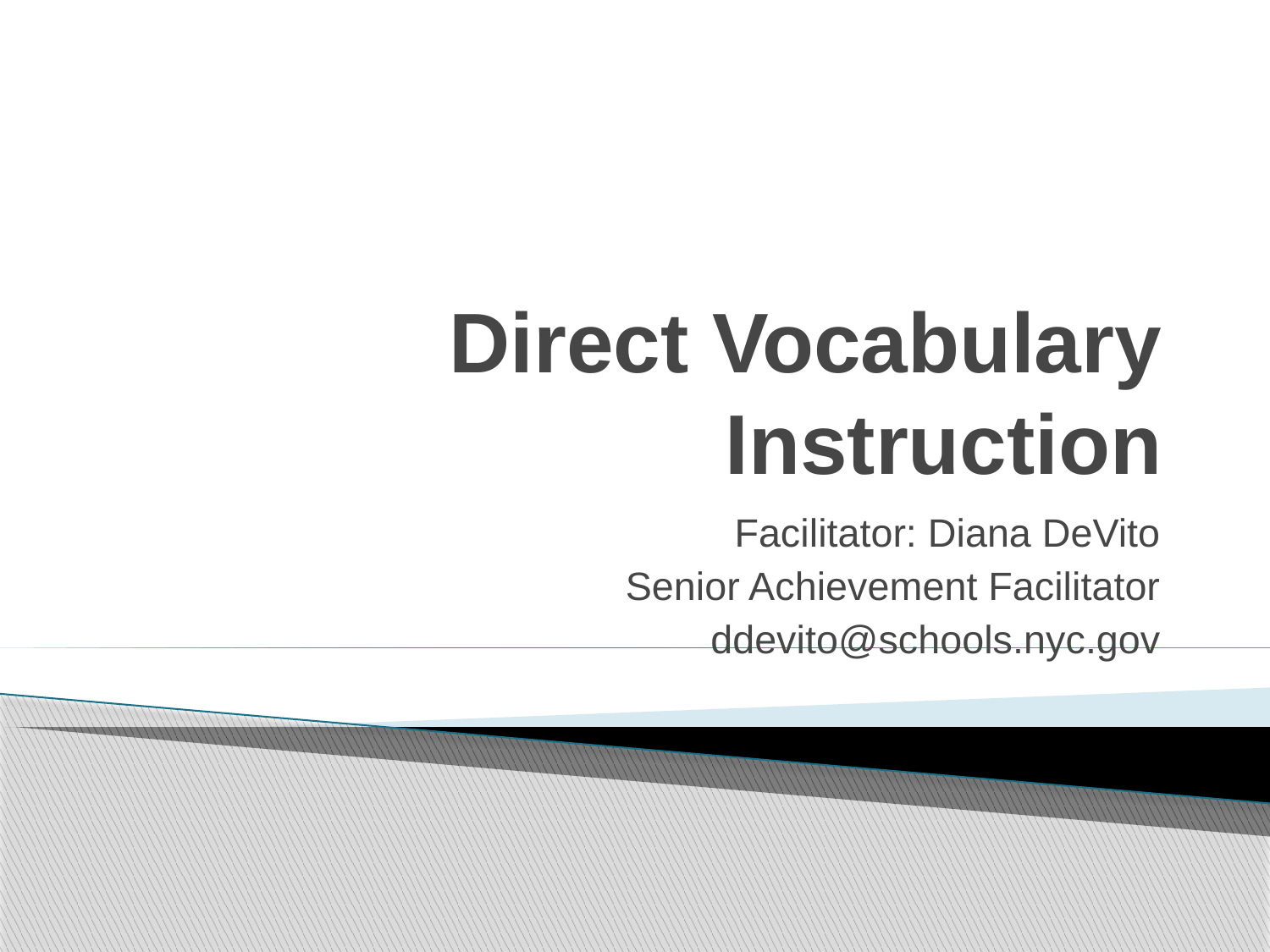

# Direct Vocabulary Instruction
Facilitator: Diana DeVito
Senior Achievement Facilitator
ddevito@schools.nyc.gov